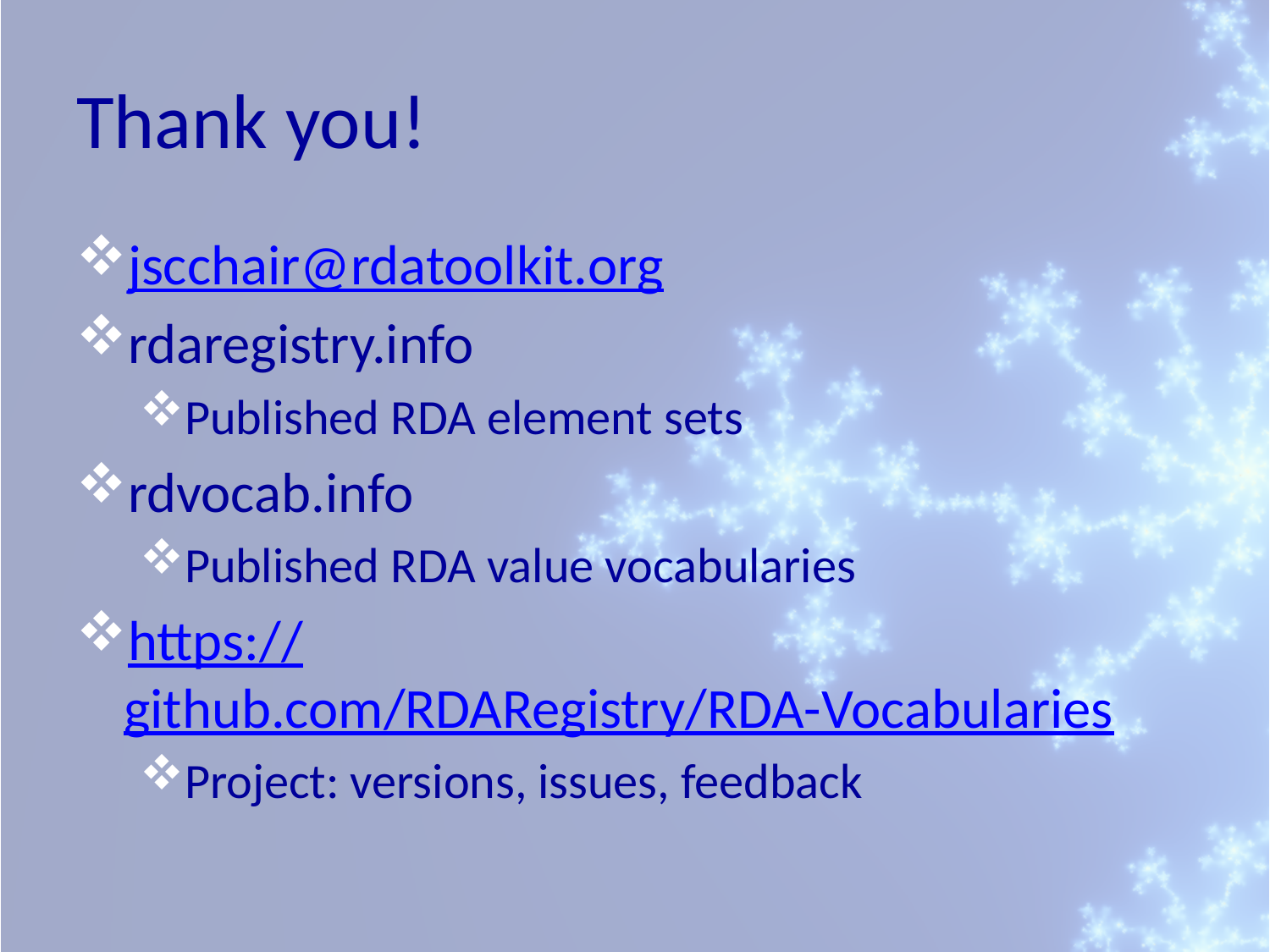

# Thank you!
jscchair@rdatoolkit.org
rdaregistry.info
Published RDA element sets
rdvocab.info
Published RDA value vocabularies
https://github.com/RDARegistry/RDA-Vocabularies
Project: versions, issues, feedback